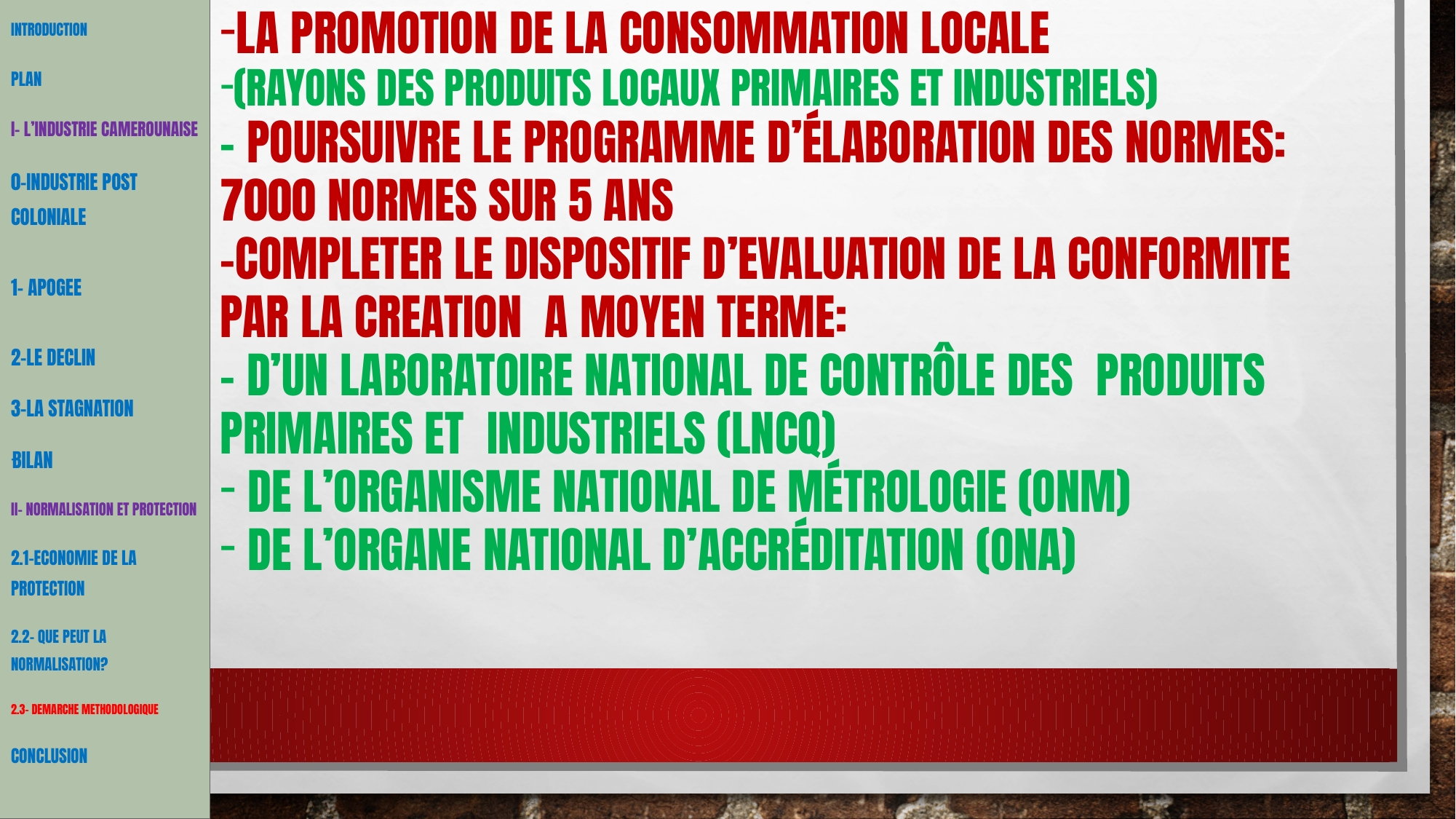

INTRODUCTION

PLAN

I- L’INDUSTRIE CAMEROUNAISE

0-Industrie post
colonialE

1- Apogee

2-Le declin
3-La Stagnation
BILAN

iI- NORMALISATION ET PROTECTION

2.1-economie de la protection

2.2- QUE PEUT LA
NORMALISATION?

2.3- DEMARCHE METHODOLOGIQUE

CONCLUSION

LA PROMOTION DE LA CONSOMMATION LOCALE
(RAYONS DES PRODUITS LOCAUX PRIMAIRES ET INDUSTRIELS)
- POURSUIVRE LE PROGRAMME D’ÉLABORATION DES NORMES: 7000 NORMES SUR 5 ANS
-COMPLETER LE DISPOSITIF D’EVALUATION DE LA CONFORMITE PAR LA CREATION  A MOYEN TERME:
- D’UN LABORATOIRE NATIONAL DE CONTRÔLE DES  PRODUITS    PRIMAIRES ET  INDUSTRIELS (LNCQ)
 DE L’ORGANISME NATIONAL DE MÉTROLOGIE (ONM)
 DE L’ORGANE NATIONAL D’ACCRÉDITATION (ONA)